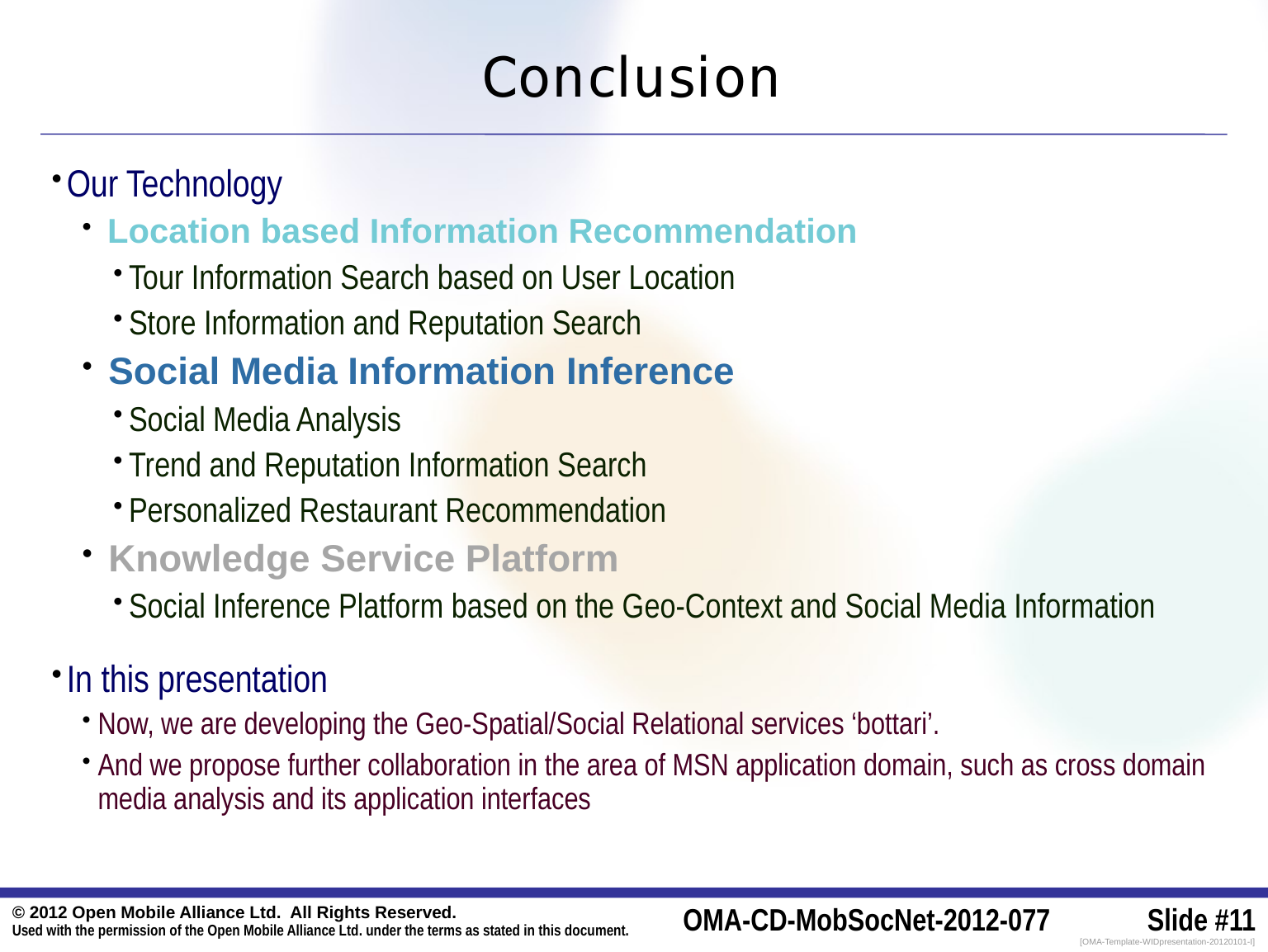

Conclusion

Our Technology
 Location based Information Recommendation
Tour Information Search based on User Location
Store Information and Reputation Search
 Social Media Information Inference
Social Media Analysis
Trend and Reputation Information Search
Personalized Restaurant Recommendation
 Knowledge Service Platform
Social Inference Platform based on the Geo-Context and Social Media Information

In this presentation
Now, we are developing the Geo-Spatial/Social Relational services ‘bottari’.
And we propose further collaboration in the area of MSN application domain, such as cross domain media analysis and its application interfaces